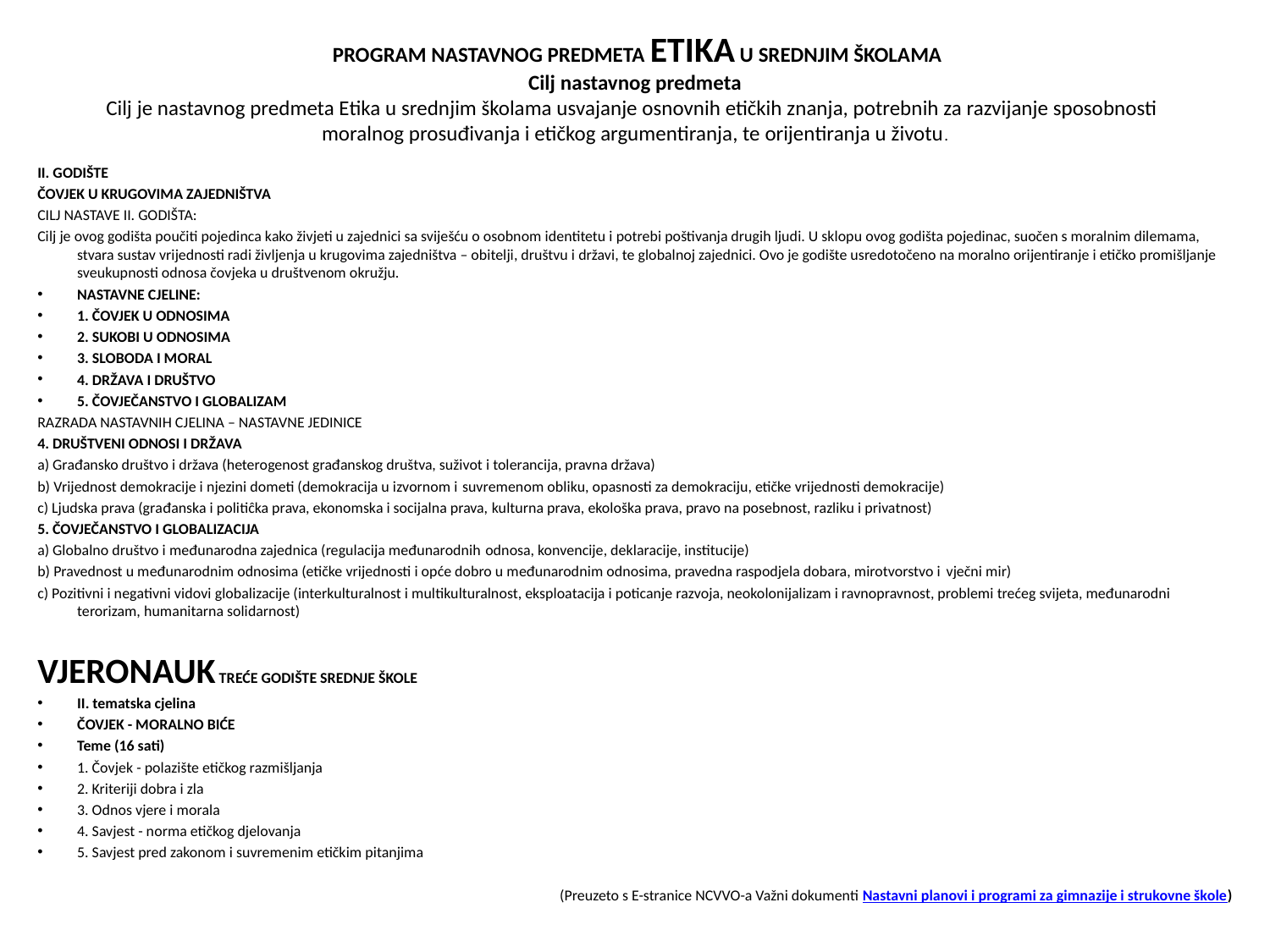

# PROGRAM NASTAVNOG PREDMETA ETIKA U SREDNJIM ŠKOLAMA Cilj nastavnog predmeta Cilj je nastavnog predmeta Etika u srednjim školama usvajanje osnovnih etičkih znanja, potrebnih za razvijanje sposobnosti  moralnog prosuđivanja i etičkog argumentiranja, te orijentiranja u životu.
II. GODIŠTE
ČOVJEK U KRUGOVIMA ZAJEDNIŠTVA
CILJ NASTAVE II. GODIŠTA:
Cilj je ovog godišta poučiti pojedinca kako živjeti u zajednici sa sviješću o osobnom identitetu i potrebi poštivanja drugih ljudi. U sklopu ovog godišta pojedinac, suočen s moralnim dilemama, stvara sustav vrijednosti radi življenja u krugovima zajedništva – obitelji, društvu i državi, te globalnoj zajednici. Ovo je godište usredotočeno na moralno orijentiranje i etičko promišljanje sveukupnosti odnosa čovjeka u društvenom okružju.
NASTAVNE CJELINE:
1. ČOVJEK U ODNOSIMA
2. SUKOBI U ODNOSIMA
3. SLOBODA I MORAL
4. DRŽAVA I DRUŠTVO
5. ČOVJEČANSTVO I GLOBALIZAM
RAZRADA NASTAVNIH CJELINA – NASTAVNE JEDINICE
4. DRUŠTVENI ODNOSI I DRŽAVA
a) Građansko društvo i država (heterogenost građanskog društva, suživot i tolerancija, pravna država)
b) Vrijednost demokracije i njezini dometi (demokracija u izvornom i suvremenom obliku, opasnosti za demokraciju, etičke vrijednosti demokracije)
c) Ljudska prava (građanska i politiĉka prava, ekonomska i socijalna prava, kulturna prava, ekološka prava, pravo na posebnost, razliku i privatnost)
5. ČOVJEČANSTVO I GLOBALIZACIJA
a) Globalno društvo i međunarodna zajednica (regulacija međunarodnih odnosa, konvencije, deklaracije, institucije)
b) Pravednost u međunarodnim odnosima (etičke vrijednosti i opće dobro u međunarodnim odnosima, pravedna raspodjela dobara, mirotvorstvo i vječni mir)
c) Pozitivni i negativni vidovi globalizacije (interkulturalnost i multikulturalnost, eksploatacija i poticanje razvoja, neokolonijalizam i ravnopravnost, problemi trećeg svijeta, međunarodni terorizam, humanitarna solidarnost)

VJERONAUK TREĆE GODIŠTE SREDNJE ŠKOLE
II. tematska cjelina
ČOVJEK - MORALNO BIĆE
Teme (16 sati)
1. Čovjek - polazište etičkog razmišljanja
2. Kriteriji dobra i zla
3. Odnos vjere i morala
4. Savjest - norma etičkog djelovanja
5. Savjest pred zakonom i suvremenim etičkim pitanjima

(Preuzeto s E-stranice NCVVO-a Važni dokumenti Nastavni planovi i programi za gimnazije i strukovne škole)